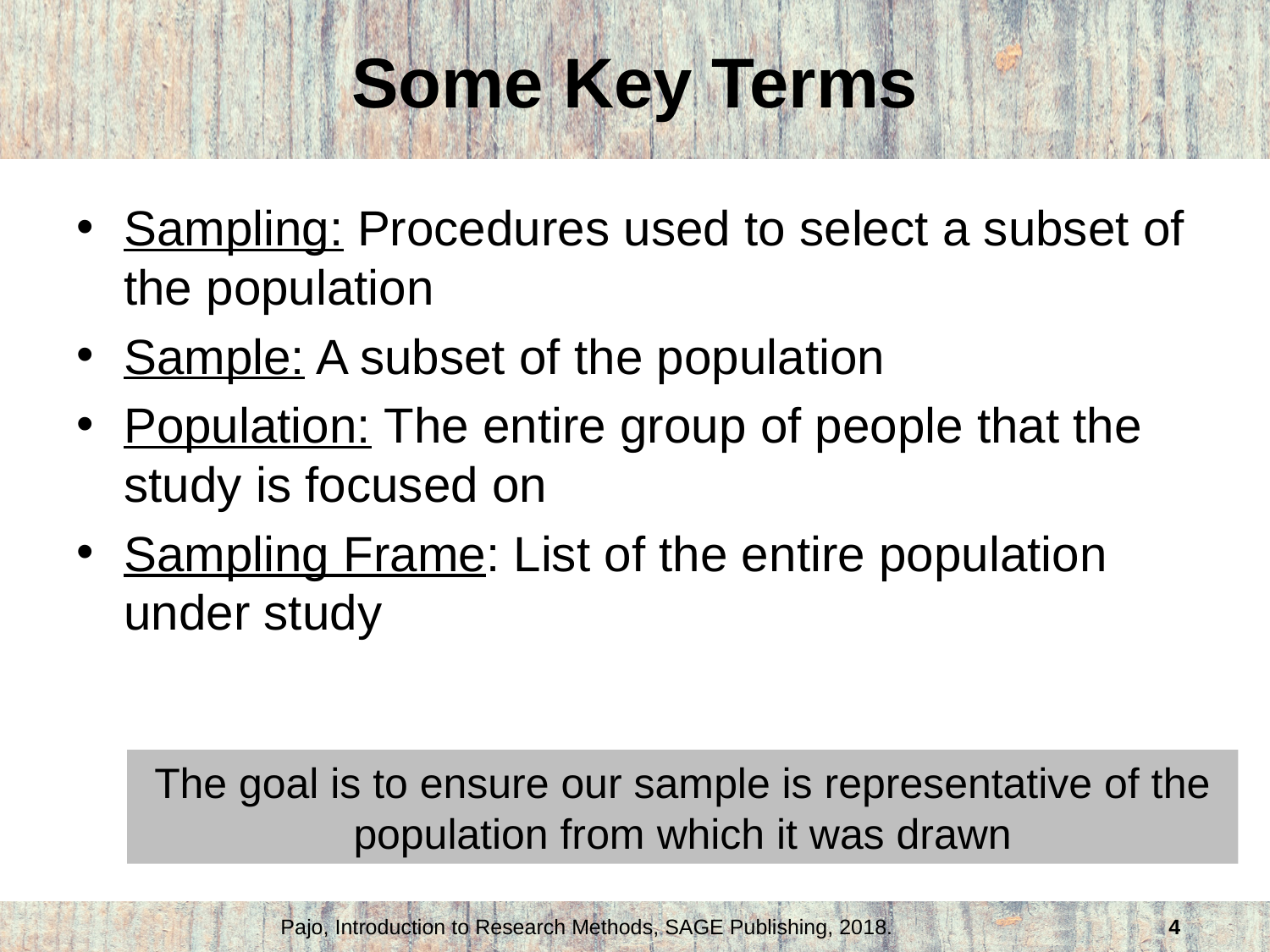

# Some Key Terms
Sampling: Procedures used to select a subset of the population
Sample: A subset of the population
Population: The entire group of people that the study is focused on
Sampling Frame: List of the entire population under study
The goal is to ensure our sample is representative of the population from which it was drawn
Pajo, Introduction to Research Methods, SAGE Publishing, 2018.
4